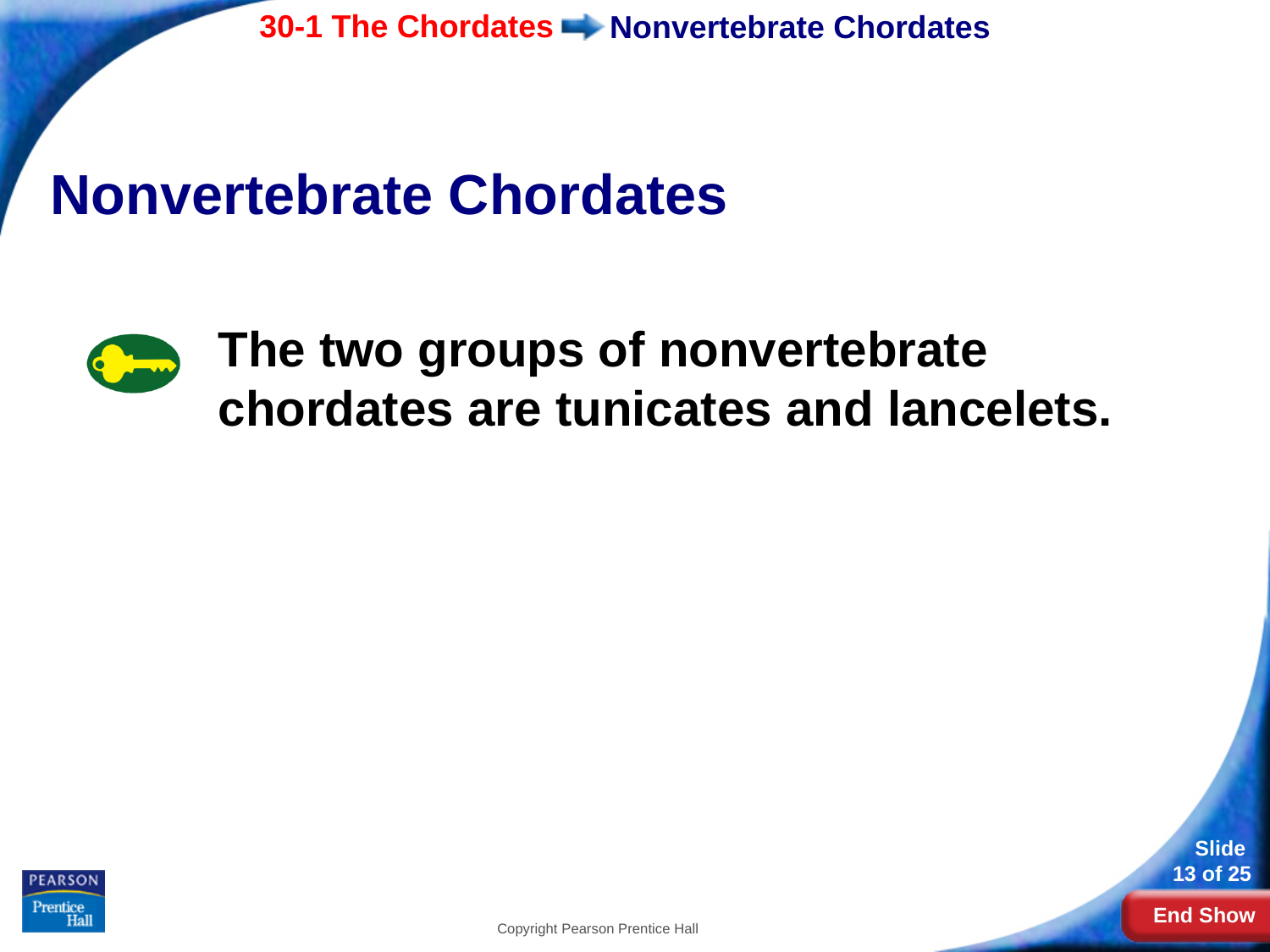

# Nonvertebrate Chordates
Nonvertebrate Chordates
The two groups of nonvertebrate chordates are tunicates and lancelets.
Copyright Pearson Prentice Hall